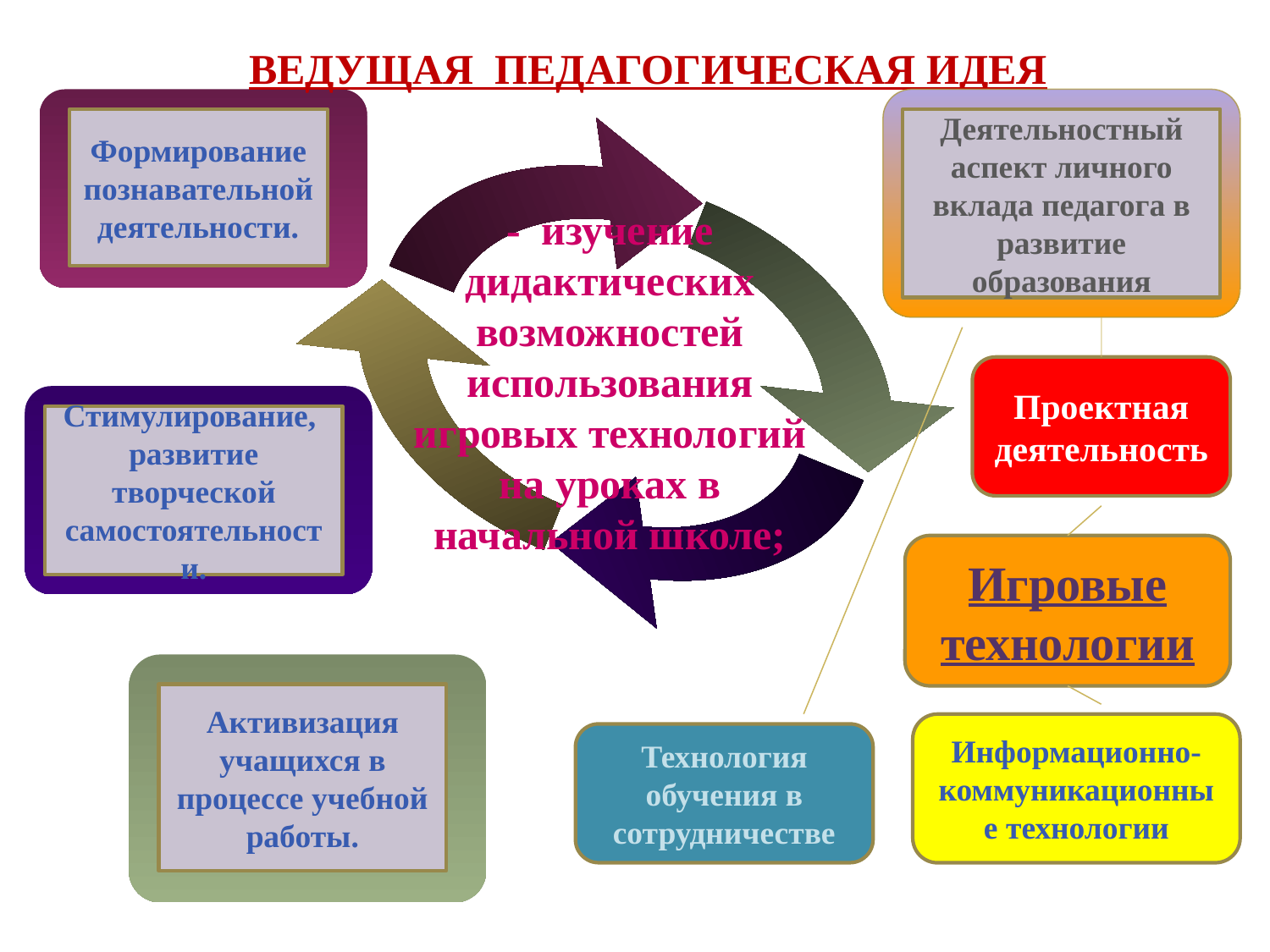

ВЕДУЩАЯ  ПЕДАГОГИЧЕСКАЯ ИДЕЯ

Формирование познавательной деятельности.
Деятельностный аспект личного вклада педагога в развитие образования

-  изучение дидактических возможностей использования игровых технологий на уроках в начальной школе;

Проектная деятельность

Стимулирование,
развитие творческой самостоятельности.
Игровые технологии

Активизация учащихся в процессе учебной работы.
Информационно-коммуникационные технологии
Технология обучения в сотрудничестве